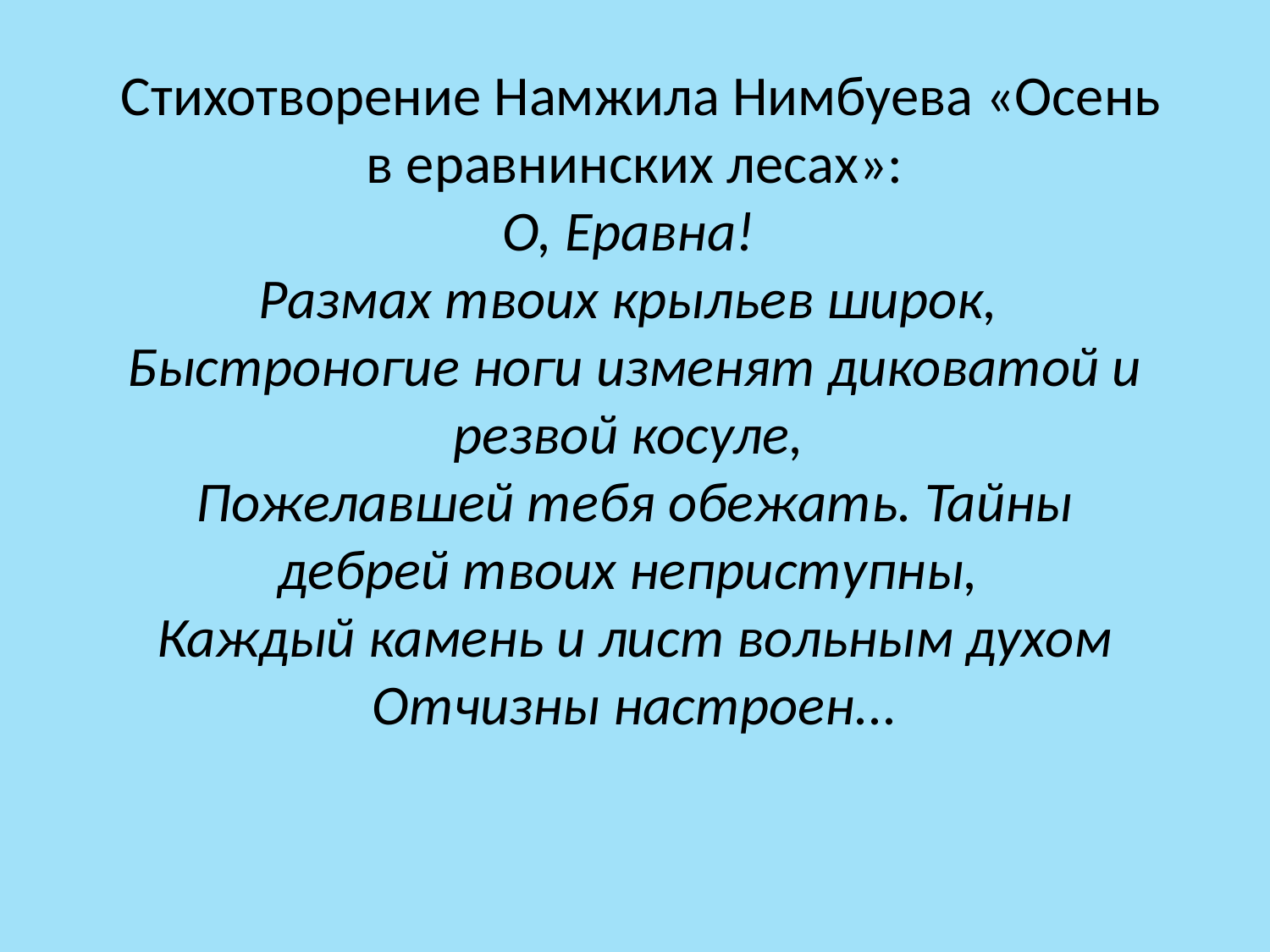

# Стихотворение Намжила Нимбуева «Осень в еравнинских лесах»: О, Еравна!  Размах твоих крыльев широк,  Быстроногие ноги изменят диковатой и резвой косуле,  Пожелавшей тебя обежать. Тайны дебрей твоих неприступны,  Каждый камень и лист вольным духом Отчизны настроен...